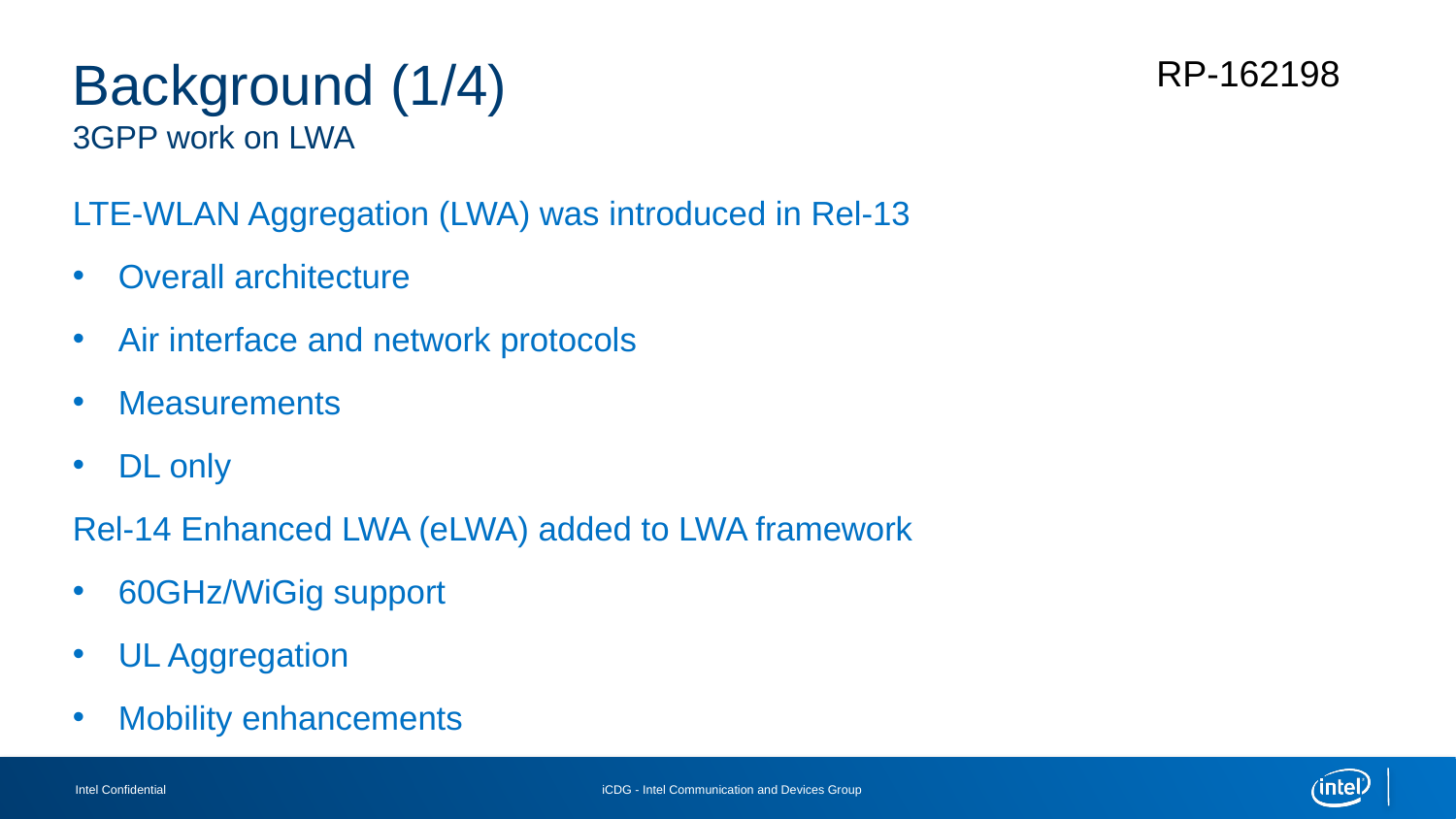

# Background (1/4) 3GPP work on LWA
LTE-WLAN Aggregation (LWA) was introduced in Rel-13
Overall architecture
Air interface and network protocols
Measurements
DL only
Rel-14 Enhanced LWA (eLWA) added to LWA framework
60GHz/WiGig support
UL Aggregation
Mobility enhancements